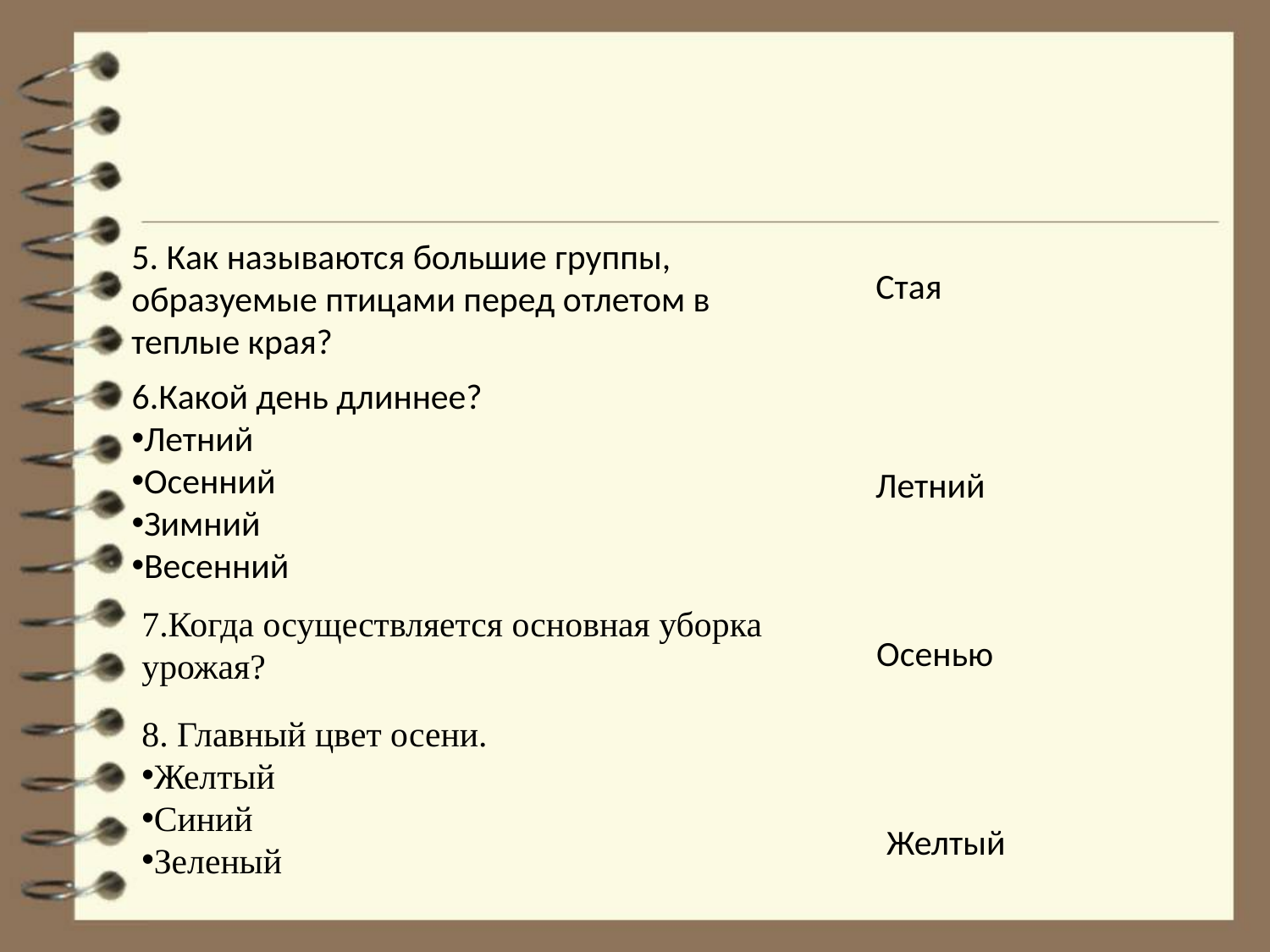

5. Как называются большие группы, образуемые птицами перед отлетом в теплые края?
Стая
6.Какой день длиннее?
Летний
Осенний
Зимний
Весенний
Летний
7.Когда осуществляется основная уборка урожая?
Осенью

8. Главный цвет осени.
Желтый
Синий
Зеленый

Желтый